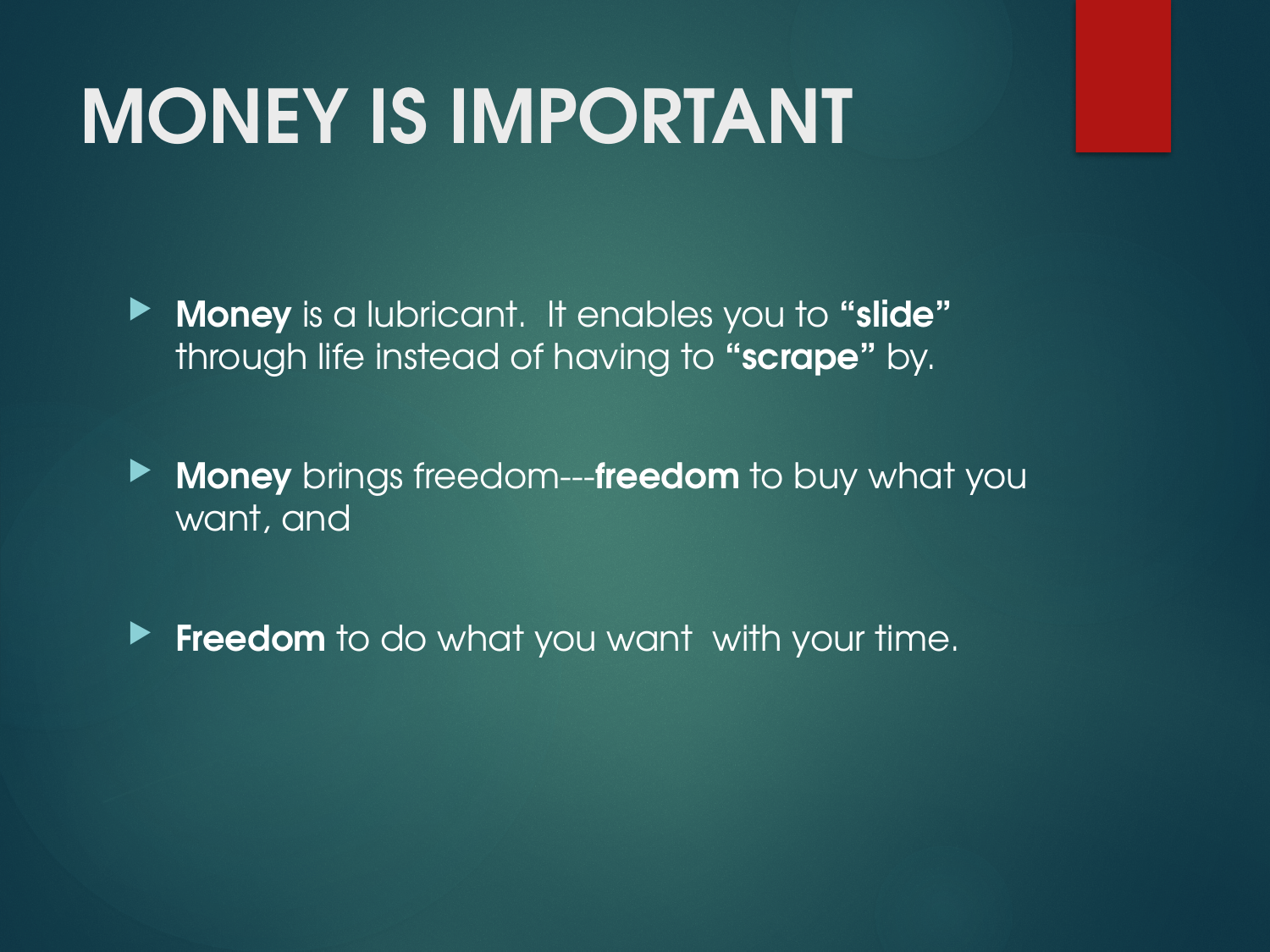

# MONEY IS IMPORTANT
Money is a lubricant.  It enables you to “slide” through life instead of having to “scrape” by.

Money brings freedom---freedom to buy what you want, and

Freedom to do what you want  with your time.